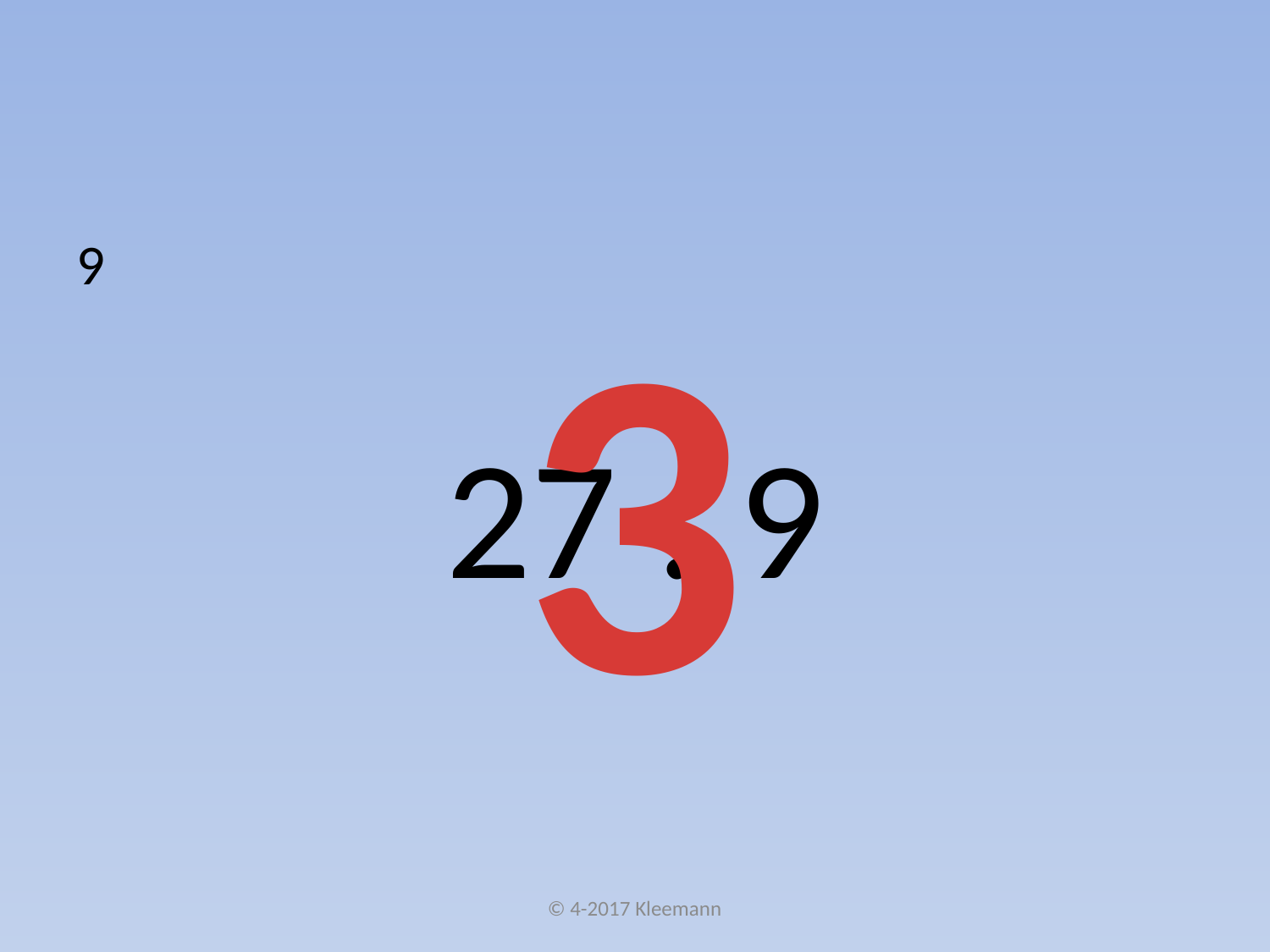

#
9

27 : 9
3
© 4-2017 Kleemann